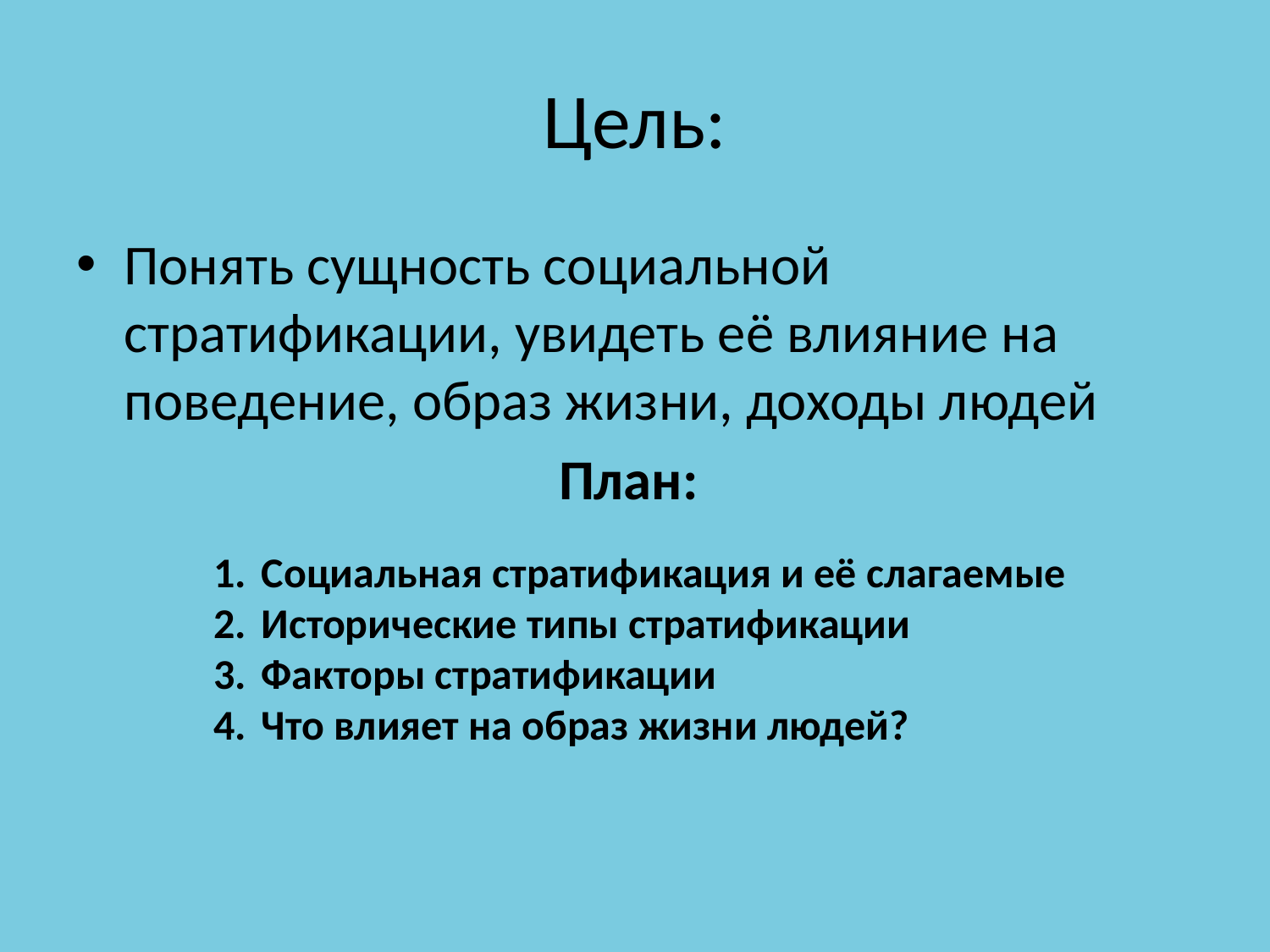

# Цель:
Понять сущность социальной стратификации, увидеть её влияние на поведение, образ жизни, доходы людей
План:

Социальная стратификация и её слагаемые
Исторические типы стратификации
Факторы стратификации
Что влияет на образ жизни людей?